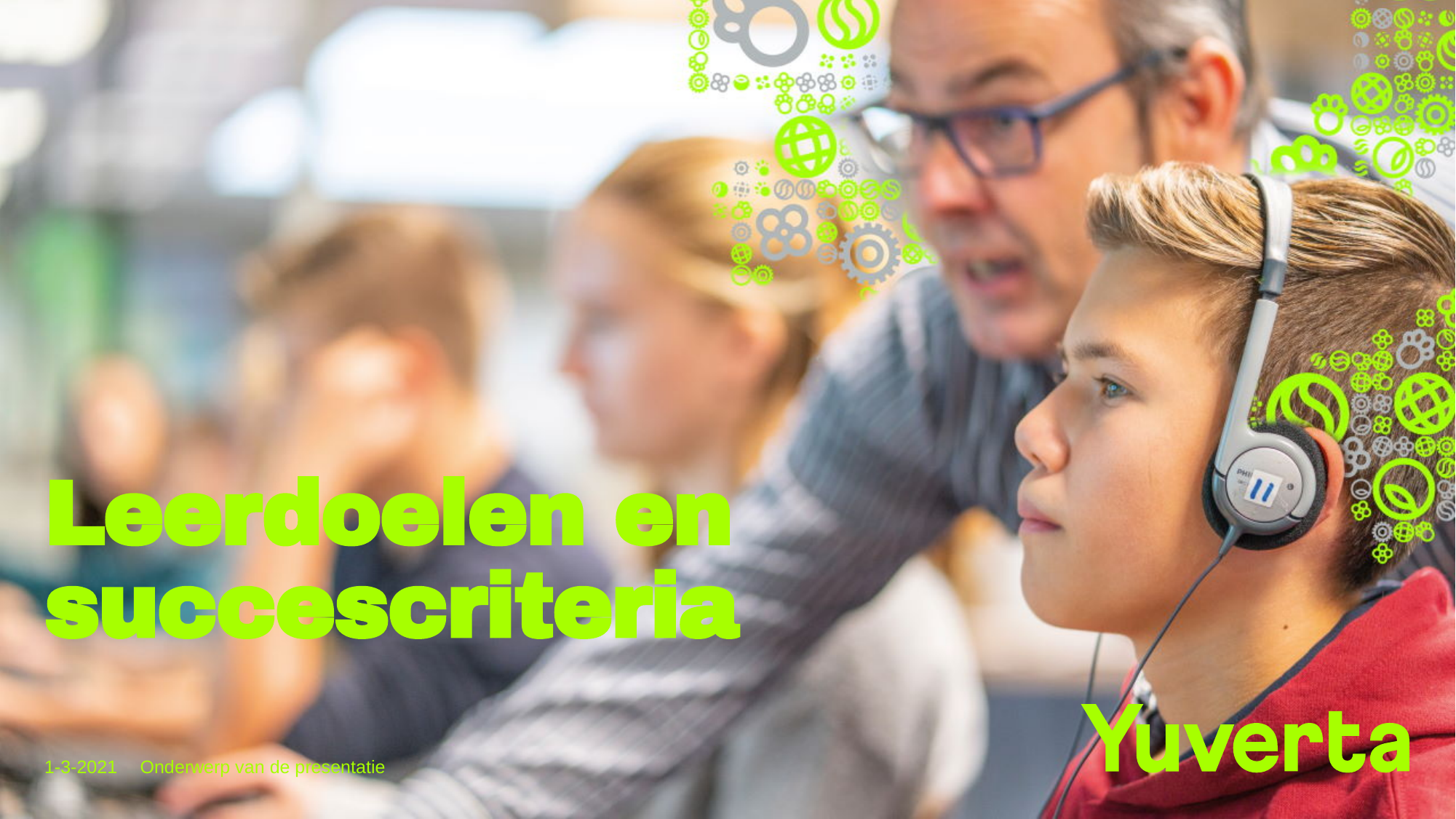

# Leerdoelen en succescriteria
1-3-2021
Onderwerp van de presentatie
1